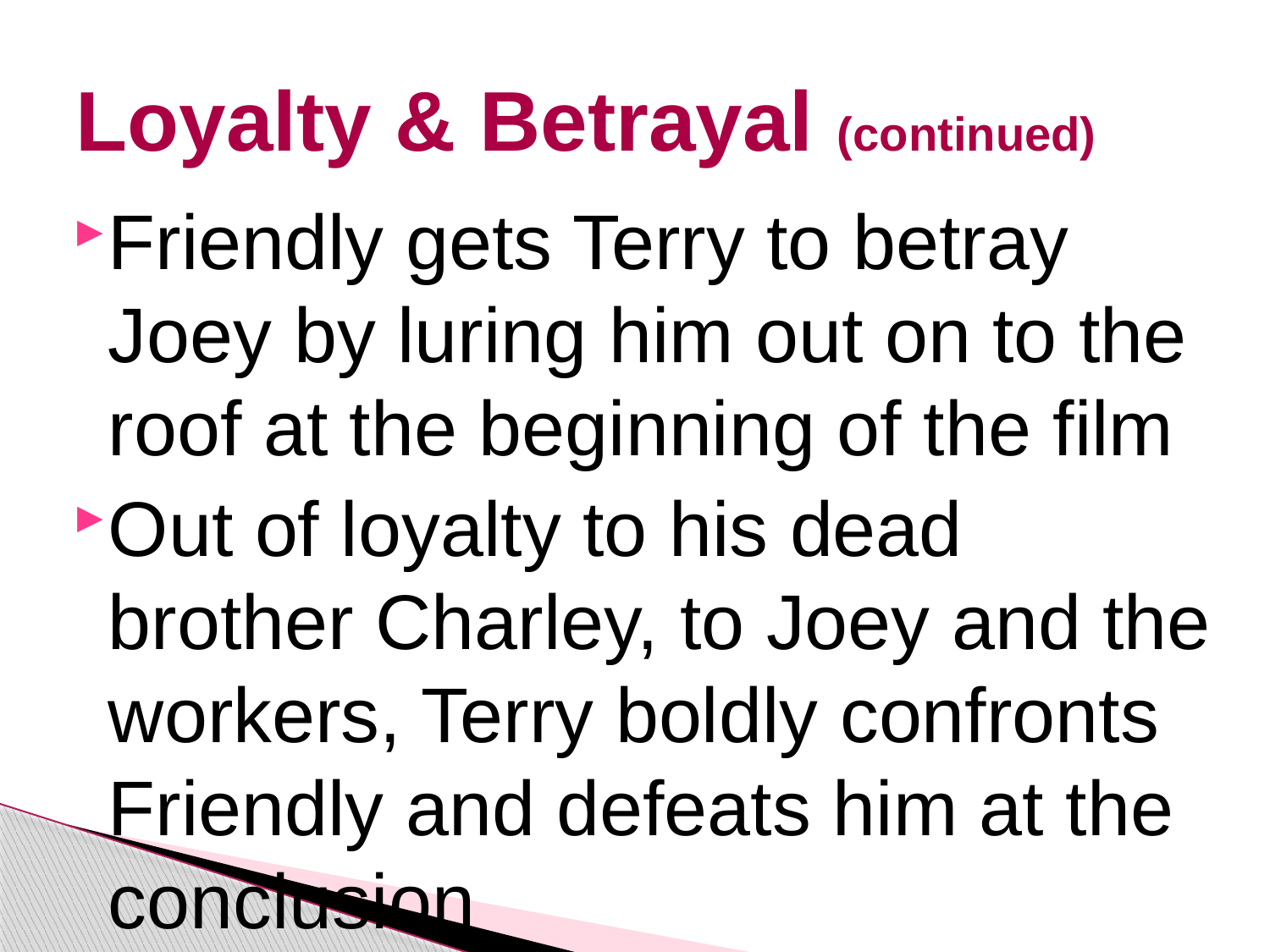

# Loyalty & Betrayal (continued)
Friendly gets Terry to betray Joey by luring him out on to the roof at the beginning of the film
Out of loyalty to his dead brother Charley, to Joey and the workers, Terry boldly confronts Friendly and defeats him at the conclusion